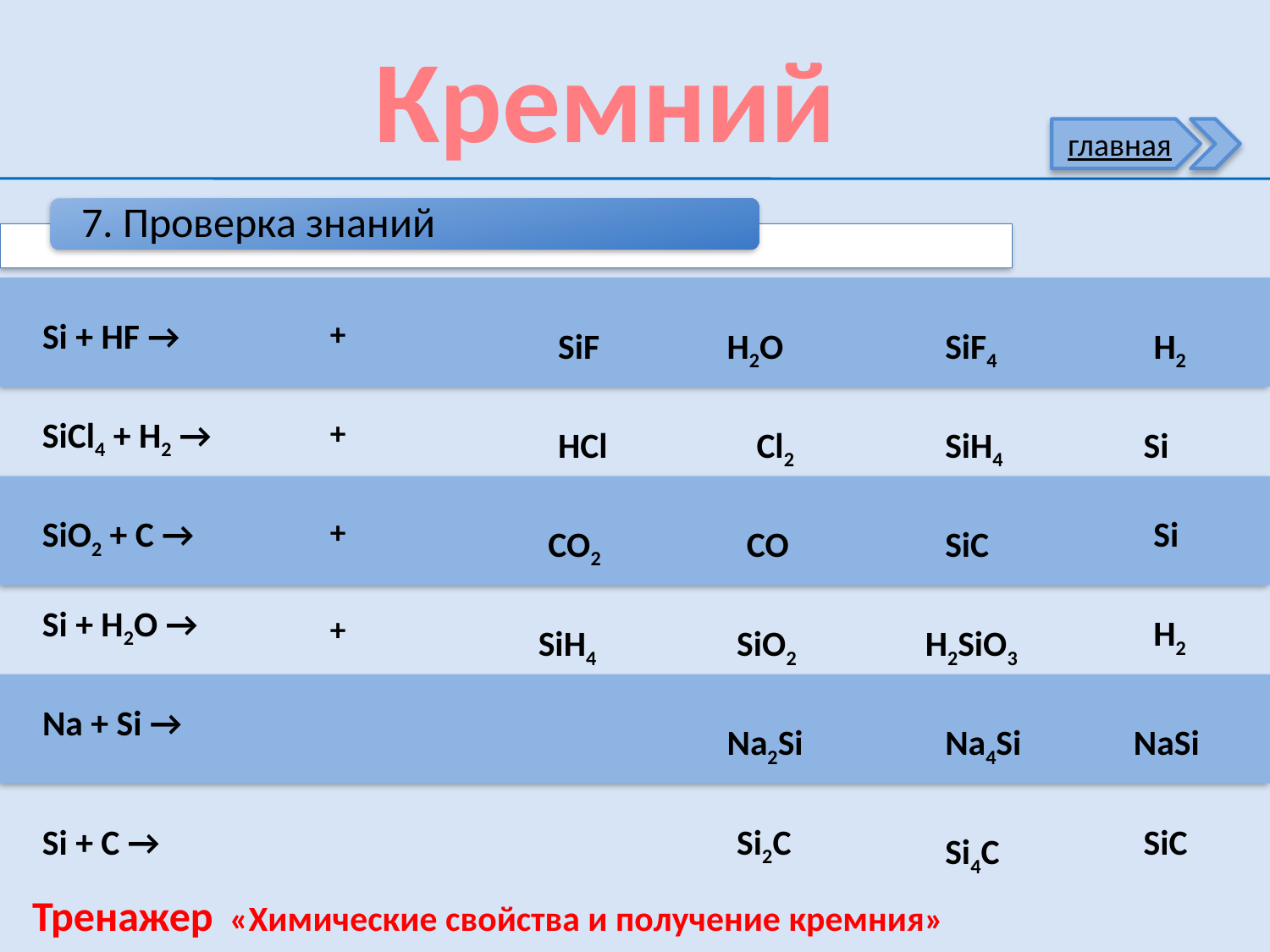

Кремний
главная

7. Проверка знаний

Si + HF →
+
SiF
H2O
SiF4
H2
SiCl4 + H2 →
+
HCl
Cl2
SiH4
Si

SiO2 + C →
+
Si
CO2
CO
SiC
Si + H2O →
+
H2
SiH4
SiO2
H2SiO3

Na + Si →
Na2Si
Na4Si
NaSi
Si + C →
Si2C
SiC
Si4C
Тренажер  «Химические свойства и получение кремния»